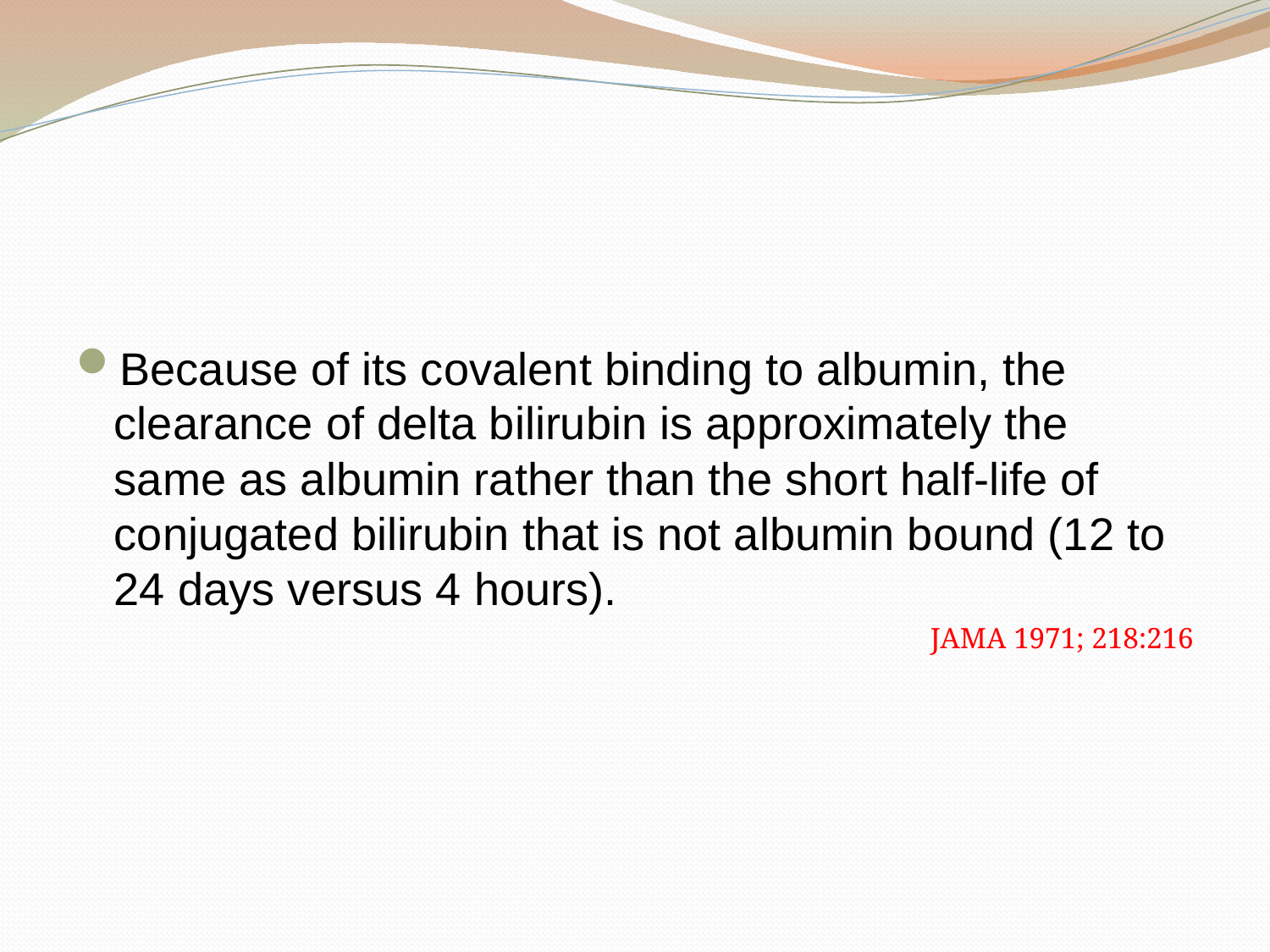

#

Because of its covalent binding to albumin, the clearance of delta bilirubin is approximately the same as albumin rather than the short half-life of conjugated bilirubin that is not albumin bound (12 to 24 days versus 4 hours).
JAMA 1971; 218:216